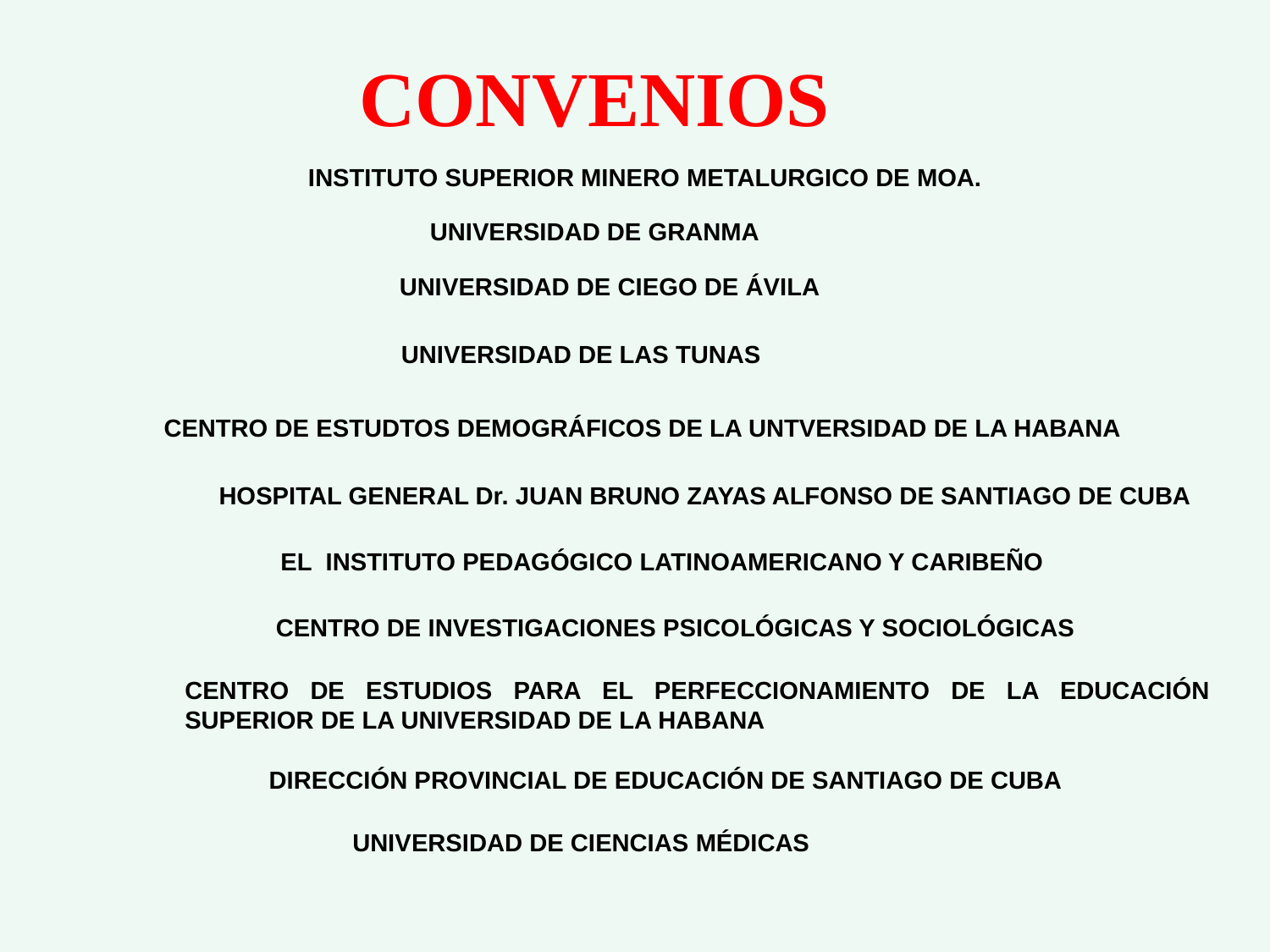

# CONVENIOS
INSTITUTO SUPERIOR MINERO METALURGICO DE MOA.
UNIVERSIDAD DE GRANMA
UNIVERSIDAD DE CIEGO DE ÁVILA
UNIVERSIDAD DE LAS TUNAS
CENTRO DE ESTUDTOS DEMOGRÁFICOS DE LA UNTVERSIDAD DE LA HABANA
HOSPITAL GENERAL Dr. JUAN BRUNO ZAYAS ALFONSO DE SANTIAGO DE CUBA
EL  INSTITUTO PEDAGÓGICO LATINOAMERICANO Y CARIBEÑO
CENTRO DE INVESTIGACIONES PSICOLÓGICAS Y SOCIOLÓGICAS
CENTRO DE ESTUDIOS PARA EL PERFECCIONAMIENTO DE LA EDUCACIÓN SUPERIOR DE LA UNIVERSIDAD DE LA HABANA
DIRECCIÓN PROVINCIAL DE EDUCACIÓN DE SANTIAGO DE CUBA
UNIVERSIDAD DE CIENCIAS MÉDICAS